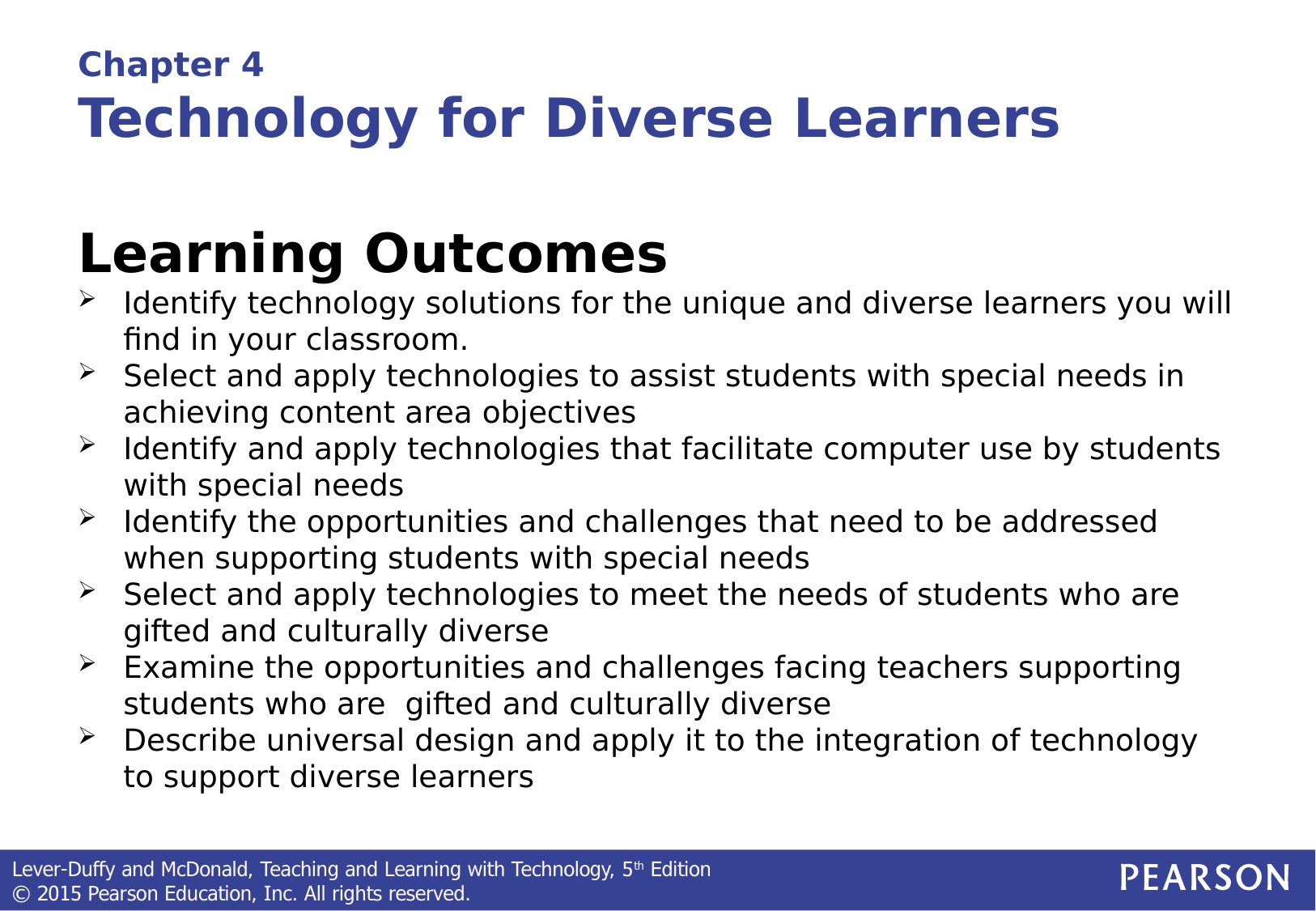

# Chapter 4 Technology for Diverse Learners
Learning Outcomes
Identify technology solutions for the unique and diverse learners you will find in your classroom.
Select and apply technologies to assist students with special needs in achieving content area objectives
Identify and apply technologies that facilitate computer use by students with special needs
Identify the opportunities and challenges that need to be addressed when supporting students with special needs
Select and apply technologies to meet the needs of students who are gifted and culturally diverse
Examine the opportunities and challenges facing teachers supporting students who are  gifted and culturally diverse
Describe universal design and apply it to the integration of technology to support diverse learners